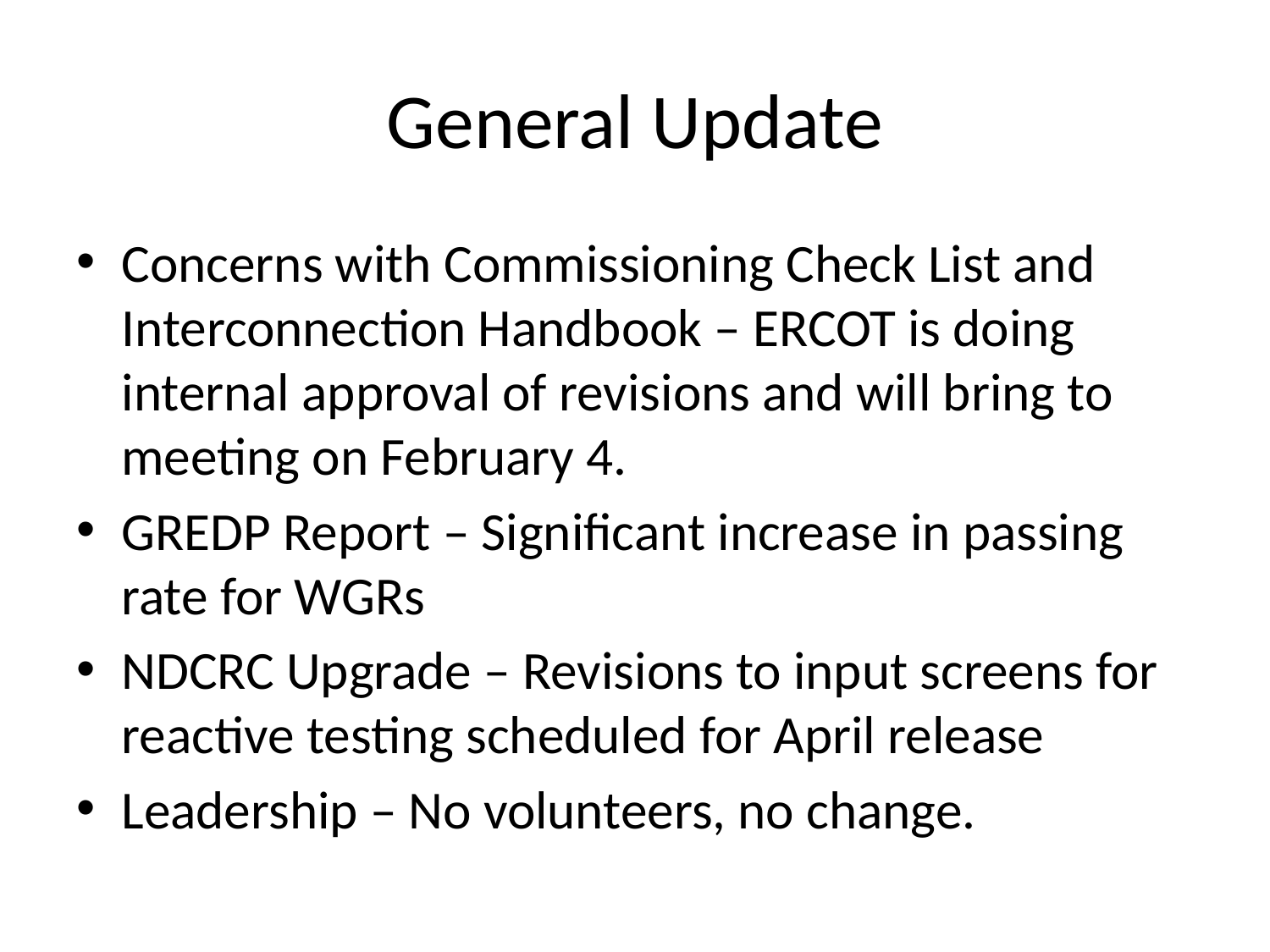

# General Update
Concerns with Commissioning Check List and Interconnection Handbook – ERCOT is doing internal approval of revisions and will bring to meeting on February 4.
GREDP Report – Significant increase in passing rate for WGRs
NDCRC Upgrade – Revisions to input screens for reactive testing scheduled for April release
Leadership – No volunteers, no change.